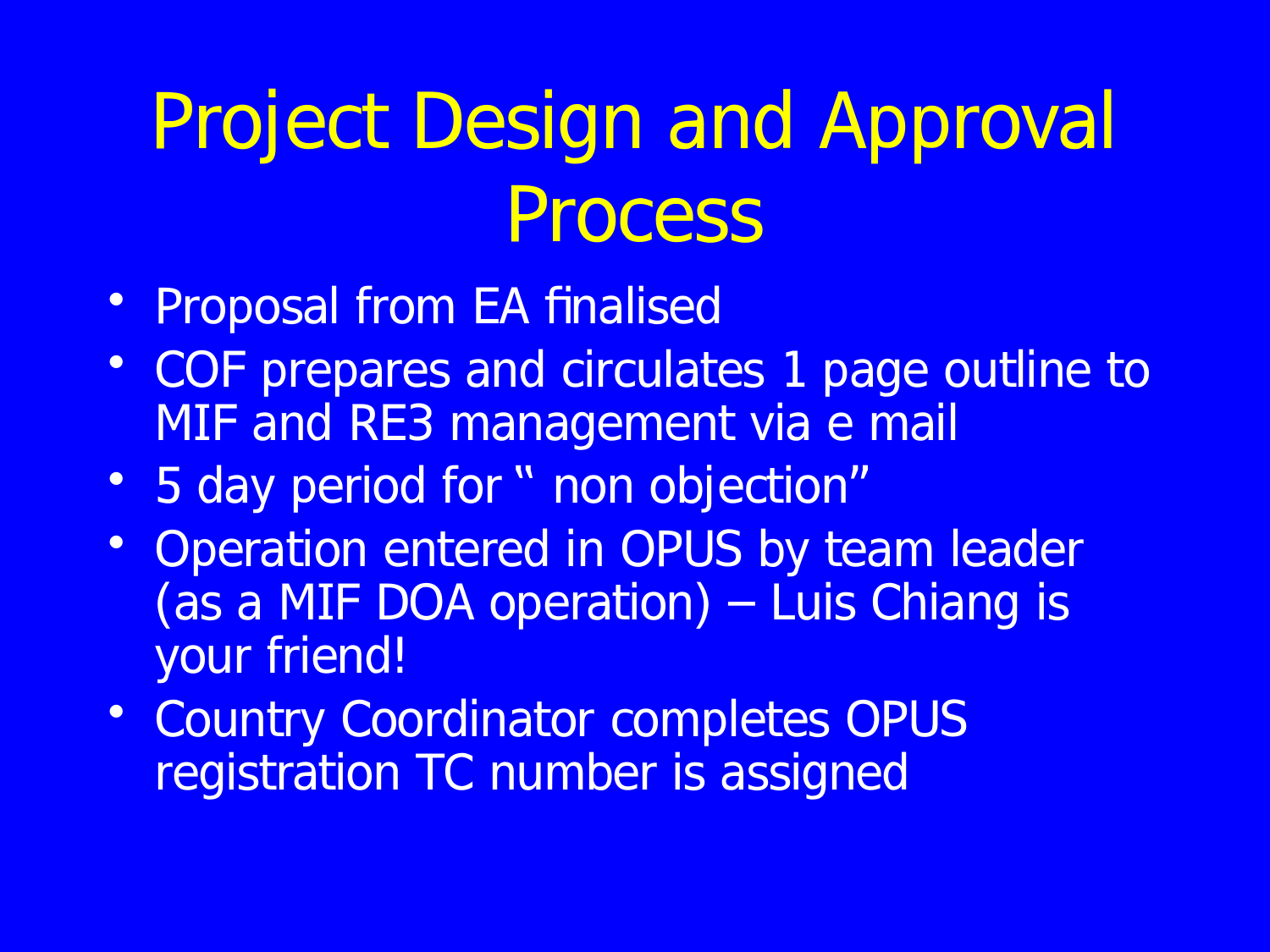

# Project Design and Approval Process
Proposal from EA finalised
COF prepares and circulates 1 page outline to MIF and RE3 management via e mail
5 day period for “ non objection”
Operation entered in OPUS by team leader (as a MIF DOA operation) – Luis Chiang is your friend!
Country Coordinator completes OPUS registration TC number is assigned